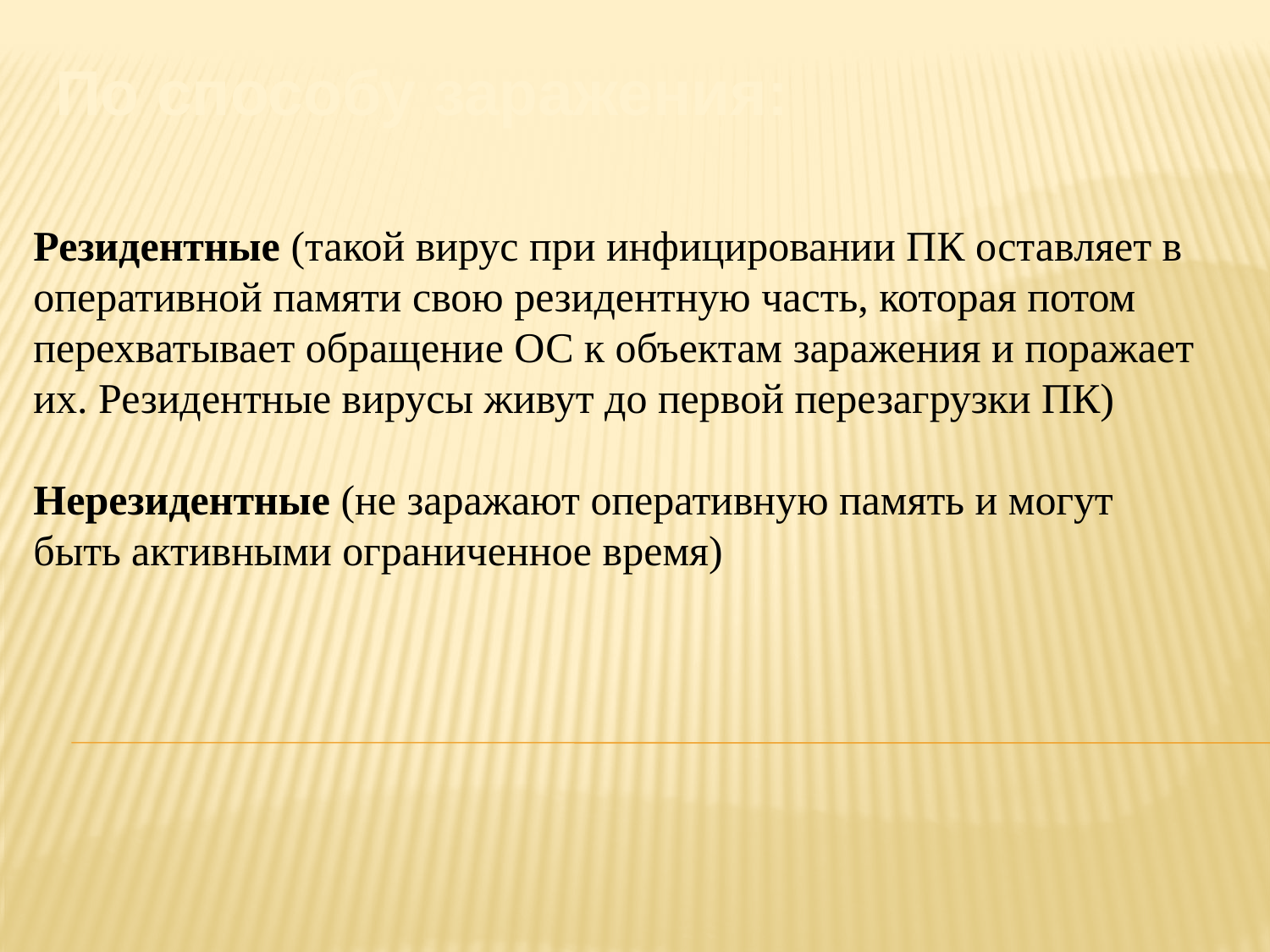

По способу заражения:

Резидентные (такой вирус при инфицировании ПК оставляет в оперативной памяти свою резидентную часть, которая потом перехватывает обращение ОС к объектам заражения и поражает их. Резидентные вирусы живут до первой перезагрузки ПК)

Нерезидентные (не заражают оперативную память и могут быть активными ограниченное время)